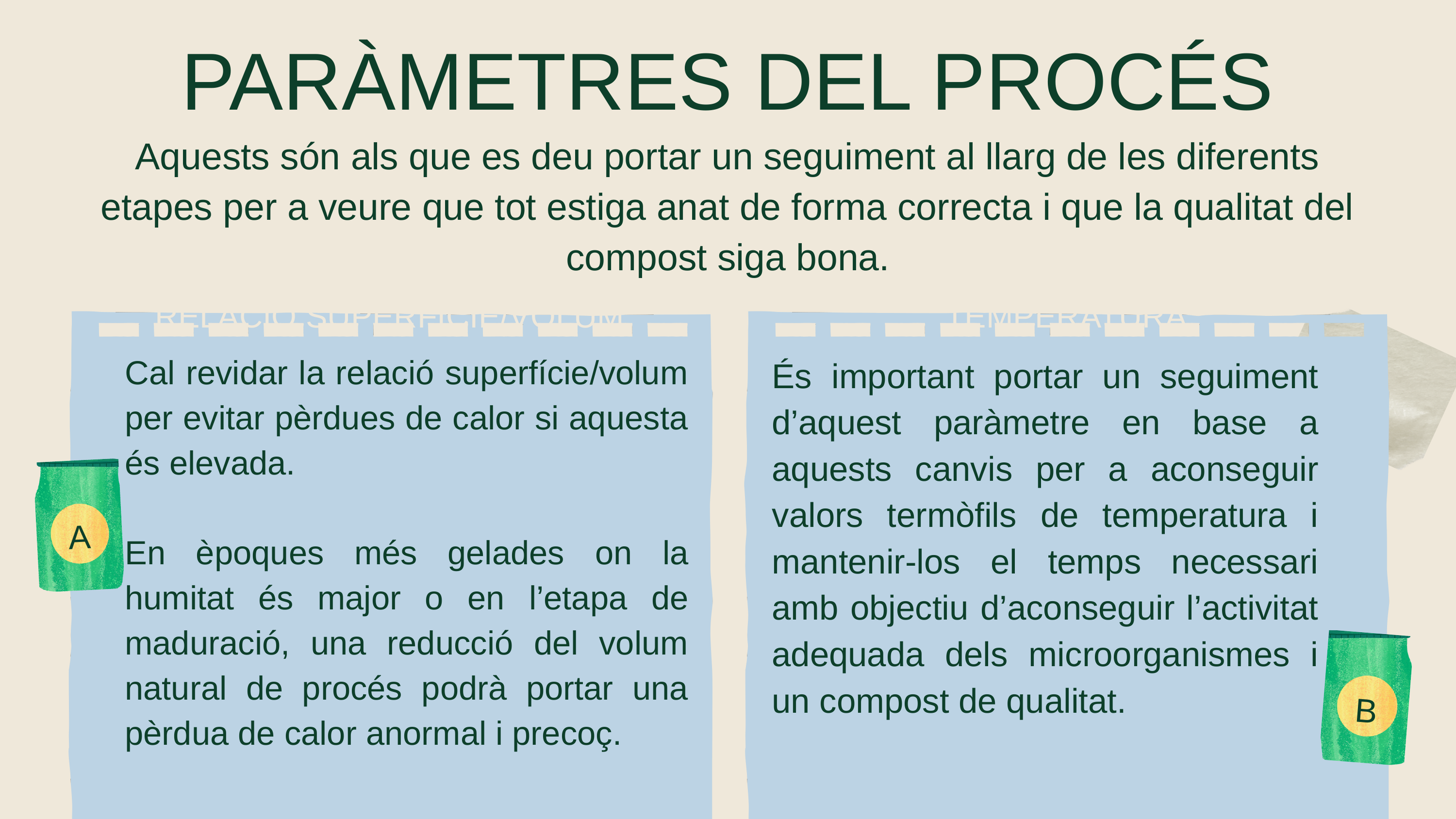

PARÀMETRES DEL PROCÉS
Aquests són als que es deu portar un seguiment al llarg de les diferents etapes per a veure que tot estiga anat de forma correcta i que la qualitat del compost siga bona.

RELACIÓ SUPERFÍCIE/VOLUM
TEMPERATURA

Cal revidar la relació superfície/volum per evitar pèrdues de calor si aquesta és elevada.

En èpoques més gelades on la humitat és major o en l’etapa de maduració, una reducció del volum natural de procés podrà portar una pèrdua de calor anormal i precoç.

És important portar un seguiment d’aquest paràmetre en base a aquests canvis per a aconseguir valors termòfils de temperatura i mantenir-los el temps necessari amb objectiu d’aconseguir l’activitat adequada dels microorganismes i un compost de qualitat.

A

B